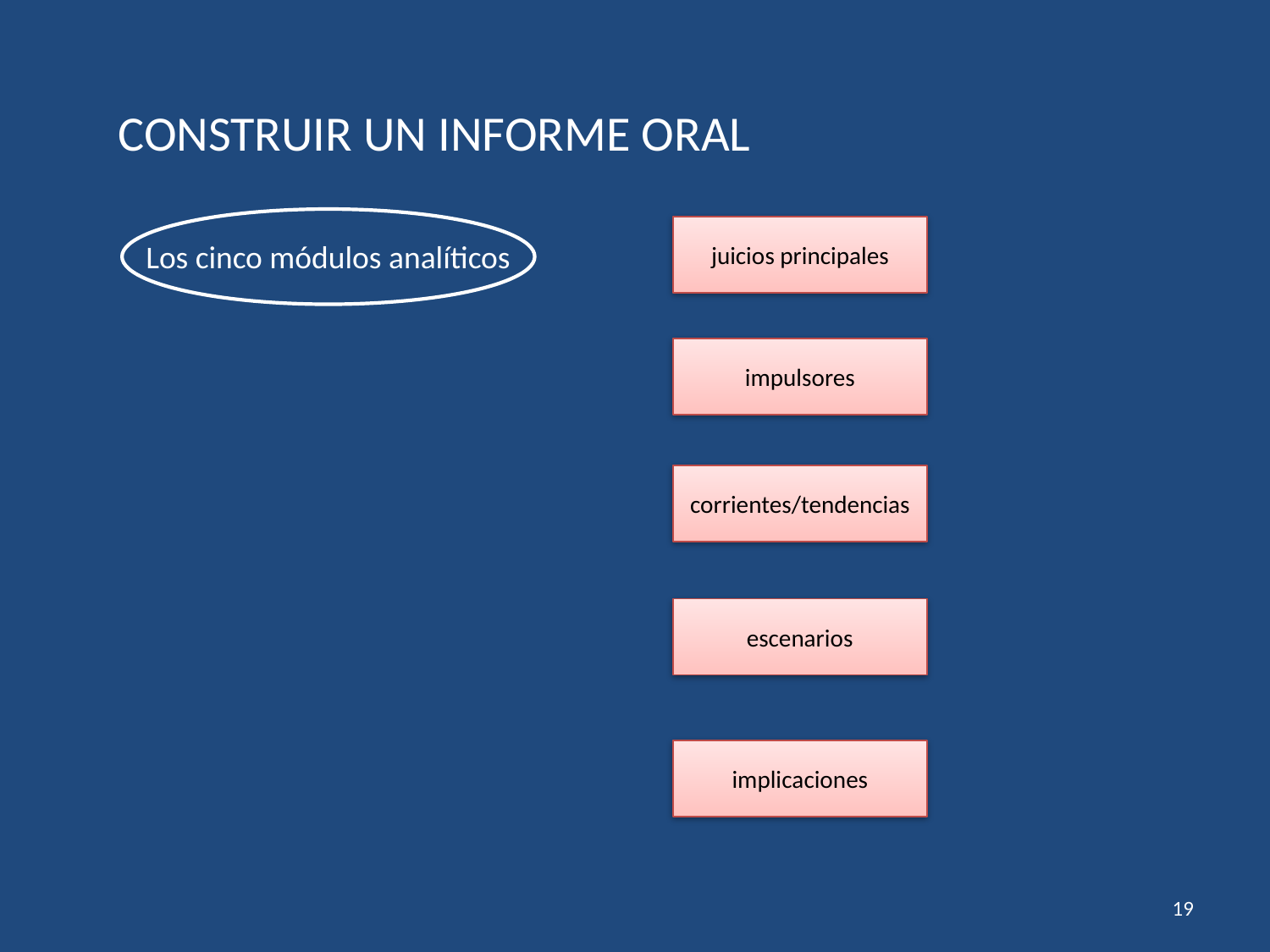

CONSTRUIR UN INFORME ORAL

juicios principales
Los cinco módulos analíticos
impulsores
corrientes/tendencias
escenarios
implicaciones
19